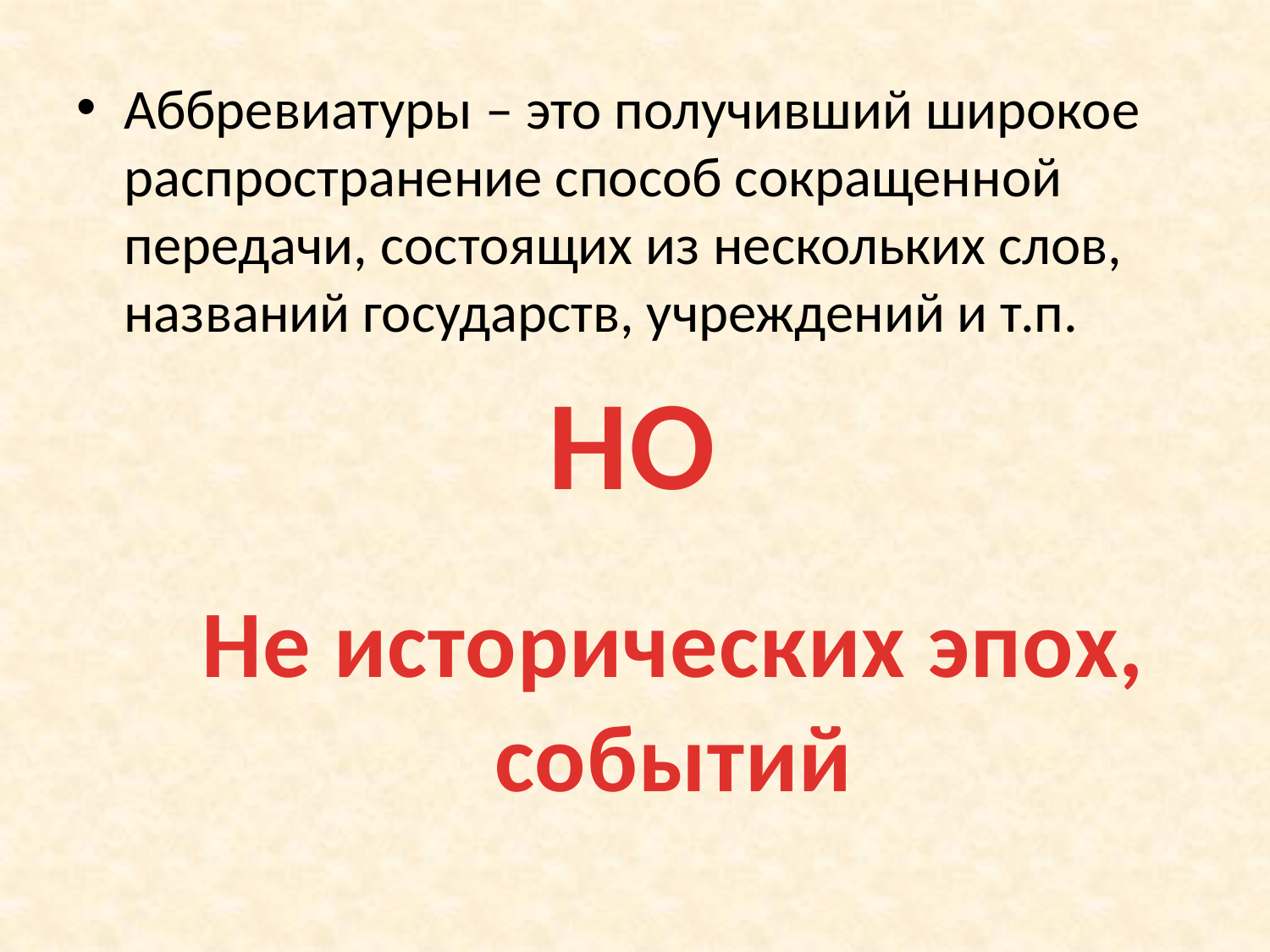

Аббревиатуры – это получивший широкое распространение способ сокращенной передачи, состоящих из нескольких слов, названий государств, учреждений и т.п.
НО
Не исторических эпох,
событий